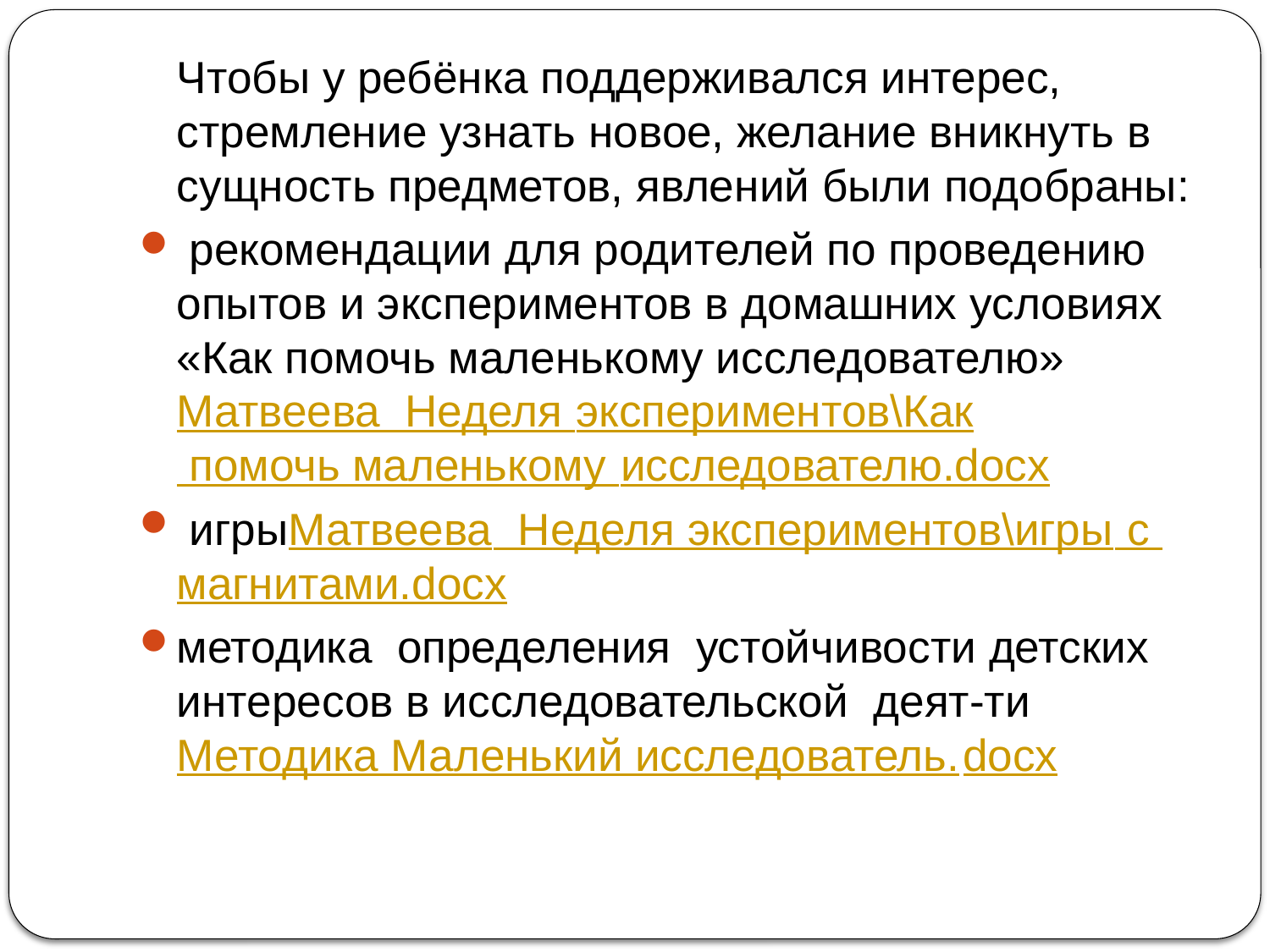

#
   Чтобы у ребёнка поддерживался интерес, стремление узнать новое, желание вникнуть в сущность предметов, явлений были подобраны:
 рекомендации для родителей по проведению опытов и экспериментов в домашних условиях «Как помочь маленькому исследователю» Матвеева  Неделя экспериментов\Как помочь маленькому исследователю.docx
 игрыМатвеева  Неделя экспериментов\игры с магнитами.docx
методика  определения  устойчивости детских интересов в исследовательской  деят-ти Методика Маленький исследователь.docx